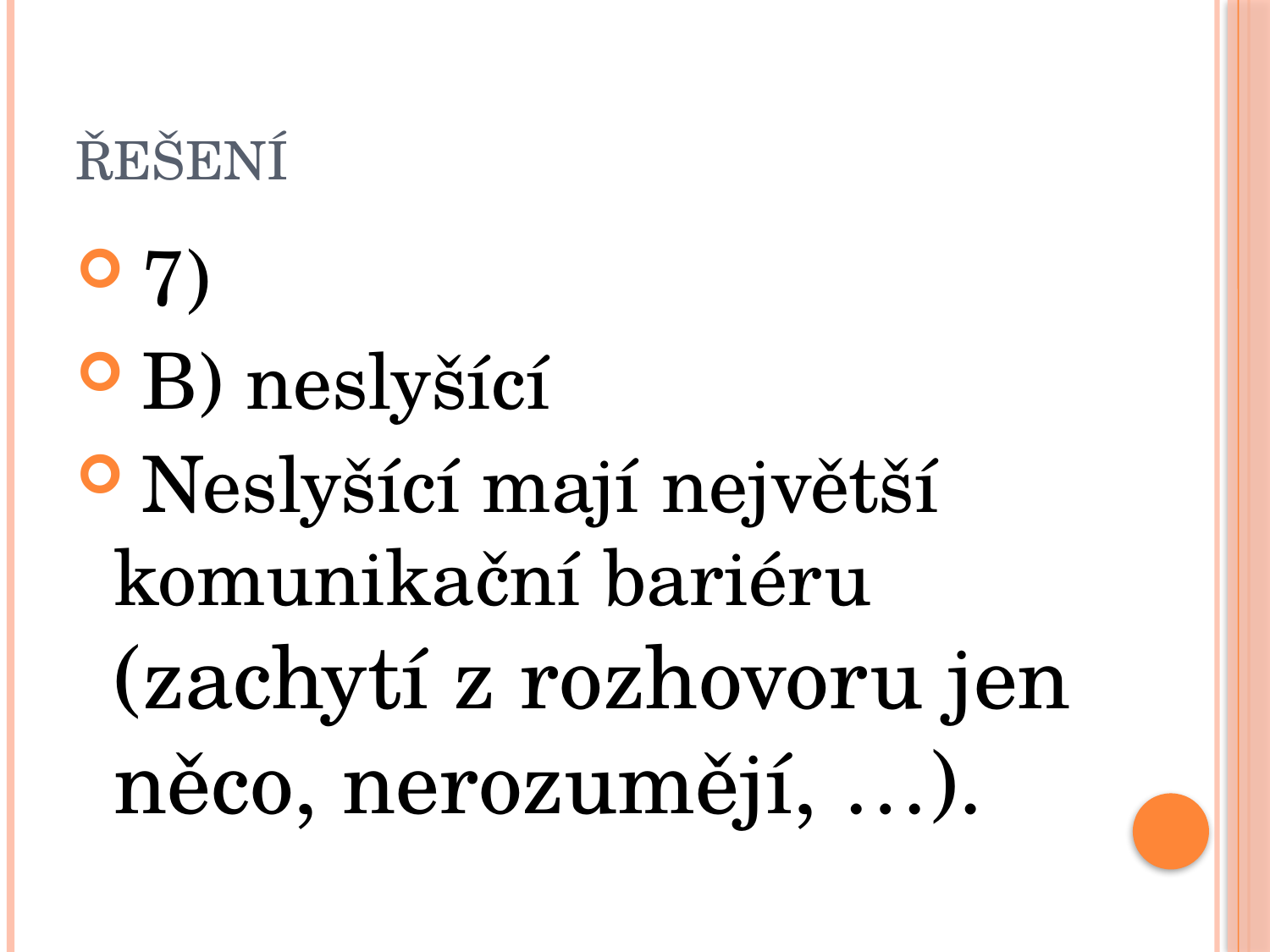

# ŘEŠENÍ
 7)
 B) neslyšící
 Neslyšící mají největší  komunikační bariéru (zachytí z rozhovoru jen něco, nerozumějí, …).